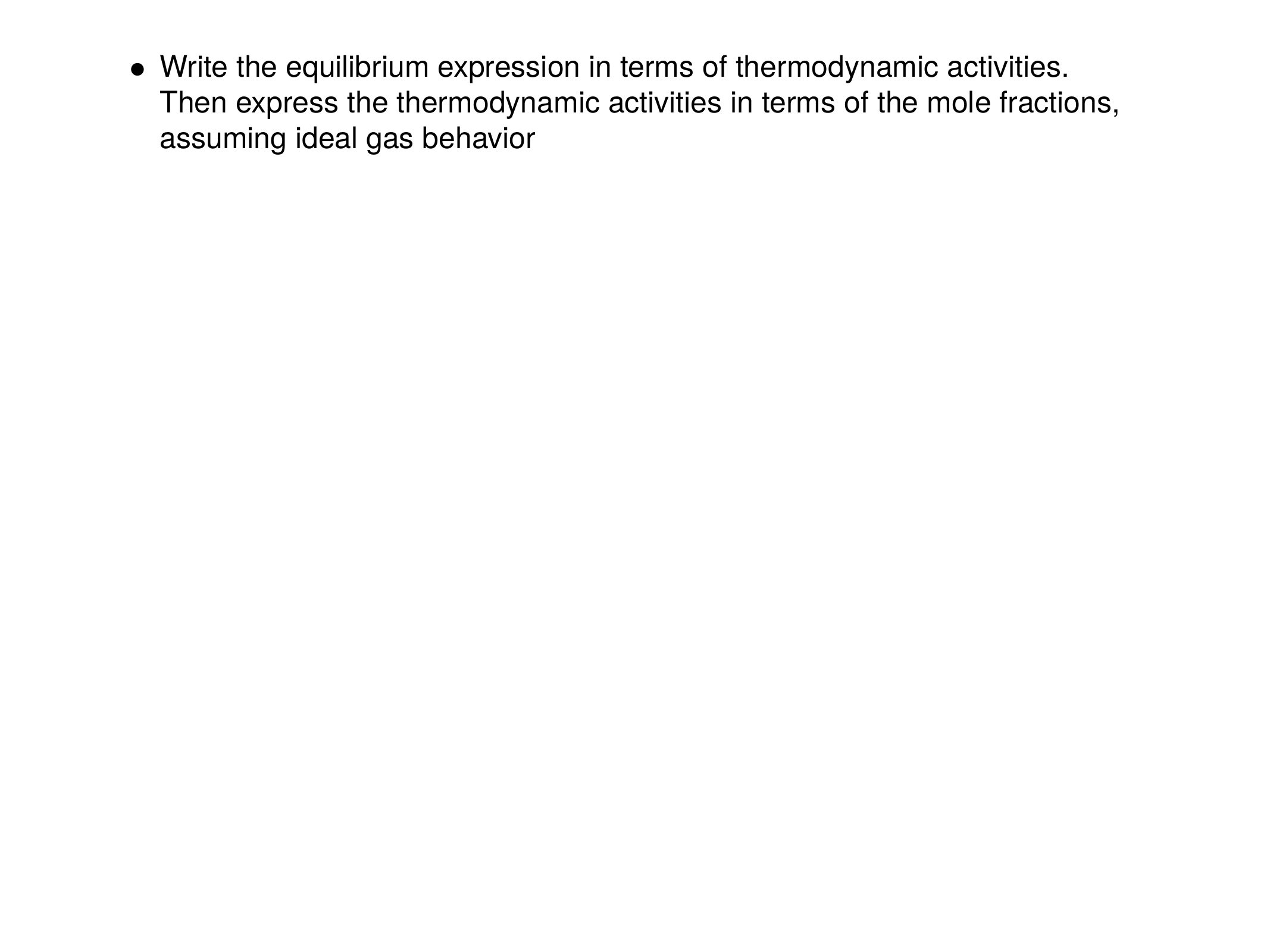

Write the equilibrium expression in terms of thermodynamic activities. Then express the thermodynamic activities in terms of the mole fractions, assuming ideal gas behavior